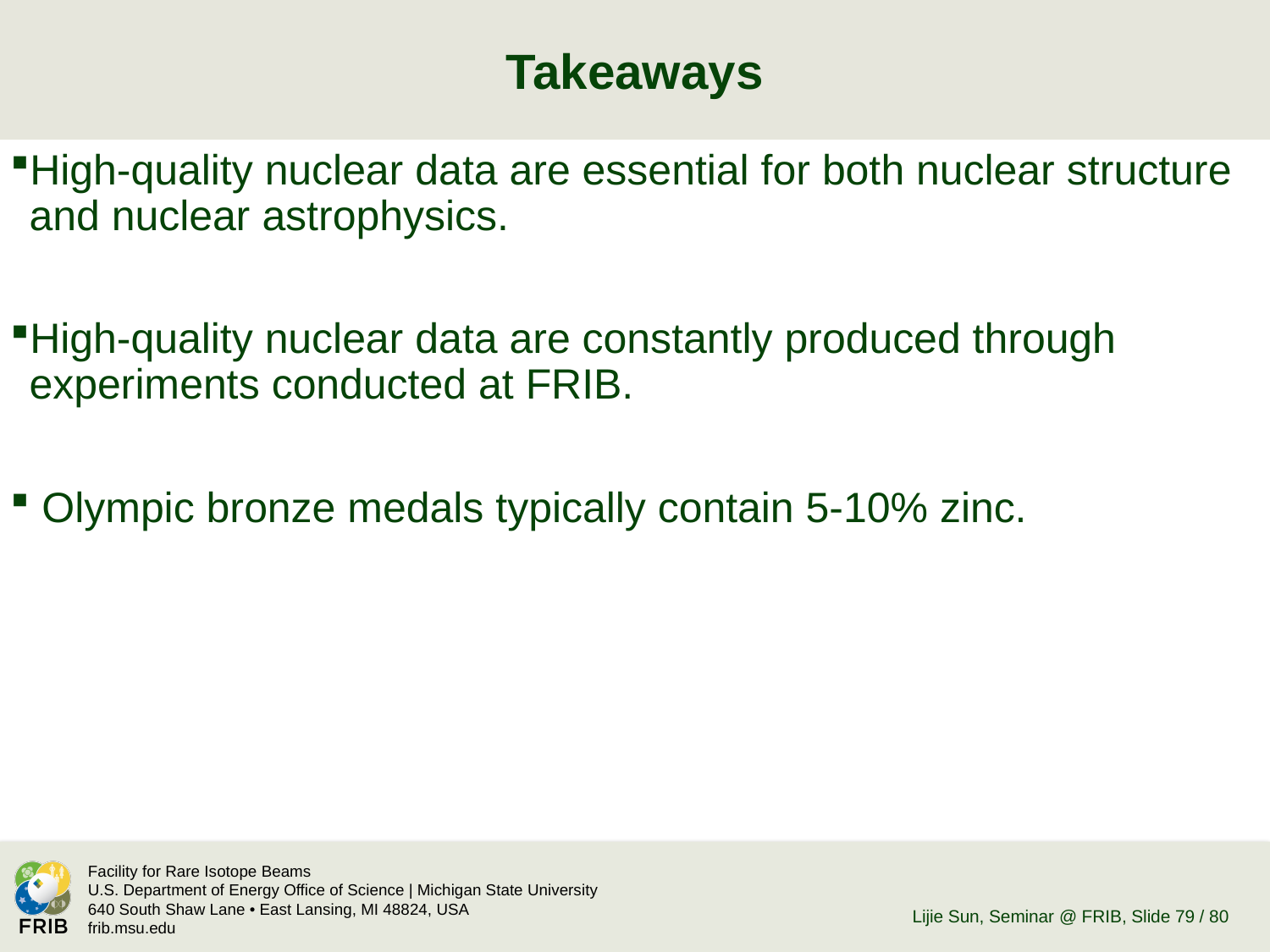

# Takeaways
High-quality nuclear data are essential for both nuclear structure and nuclear astrophysics.

High-quality nuclear data are constantly produced through experiments conducted at FRIB.

 Olympic bronze medals typically contain 5-10% zinc.
Lijie Sun, Seminar @ FRIB
, Slide 79 / 80